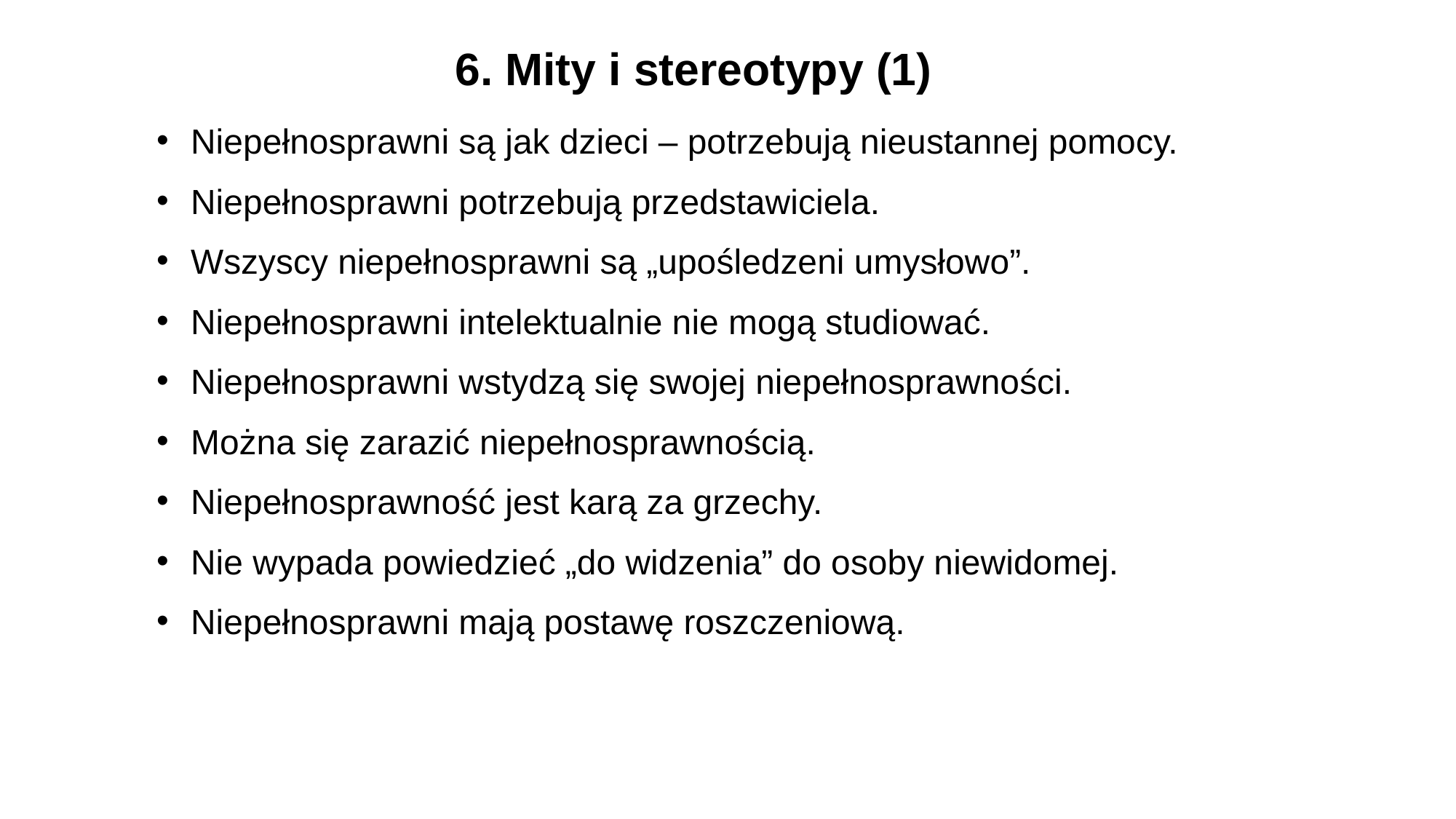

6. Mity i stereotypy (1)
Niepełnosprawni są jak dzieci – potrzebują nieustannej pomocy.
Niepełnosprawni potrzebują przedstawiciela.
Wszyscy niepełnosprawni są „upośledzeni umysłowo”.
Niepełnosprawni intelektualnie nie mogą studiować.
Niepełnosprawni wstydzą się swojej niepełnosprawności.
Można się zarazić niepełnosprawnością.
Niepełnosprawność jest karą za grzechy.
Nie wypada powiedzieć „do widzenia” do osoby niewidomej.
Niepełnosprawni mają postawę roszczeniową.